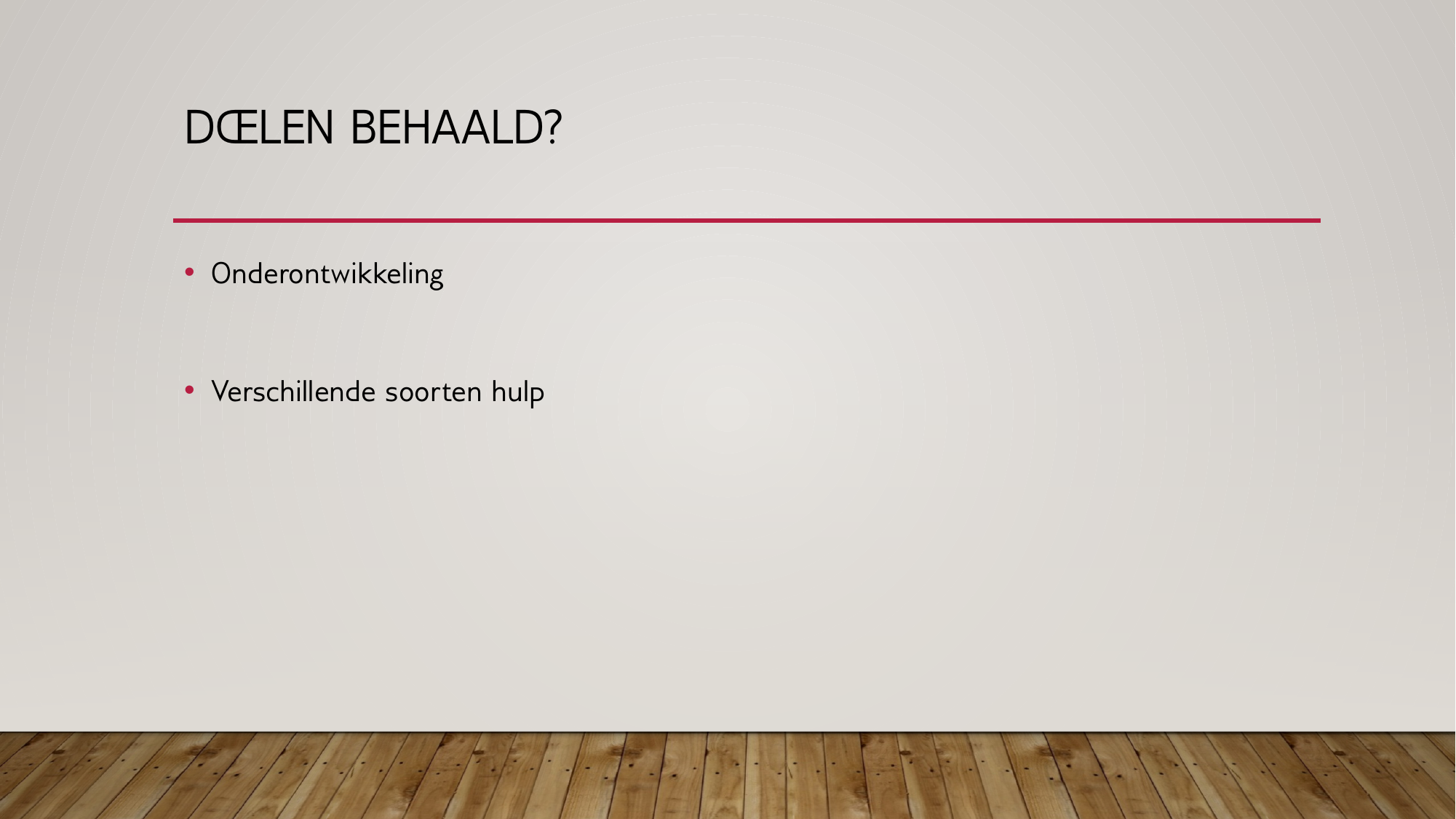

# Doelen behaald?
Onderontwikkeling

Verschillende soorten hulp